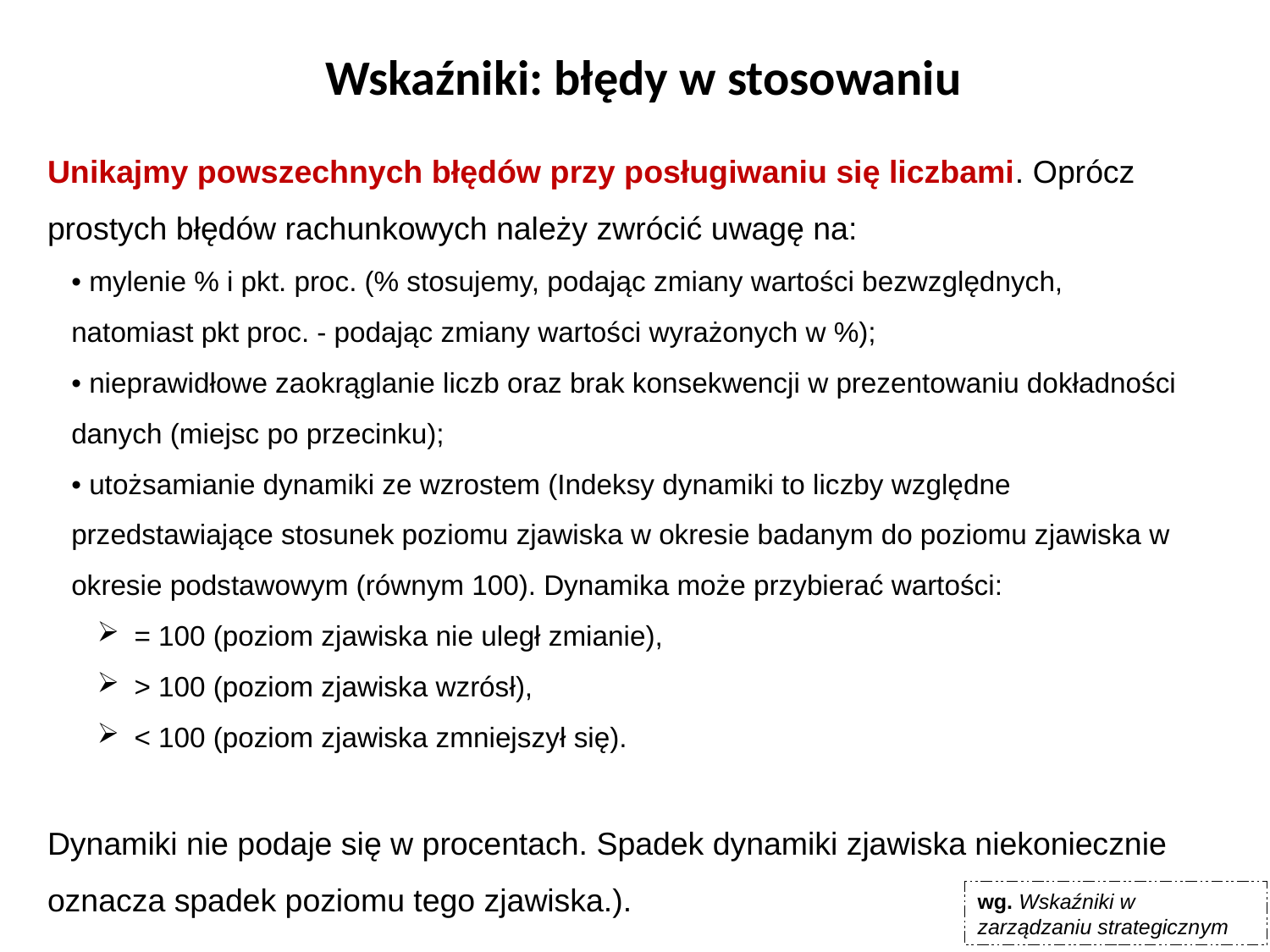

# Wskaźniki: błędy w stosowaniu
Unikajmy powszechnych błędów przy posługiwaniu się liczbami. Oprócz prostych błędów rachunkowych należy zwrócić uwagę na:
• mylenie % i pkt. proc. (% stosujemy, podając zmiany wartości bezwzględnych, natomiast pkt proc. - podając zmiany wartości wyrażonych w %);
• nieprawidłowe zaokrąglanie liczb oraz brak konsekwencji w prezentowaniu dokładności danych (miejsc po przecinku);
• utożsamianie dynamiki ze wzrostem (Indeksy dynamiki to liczby względne
przedstawiające stosunek poziomu zjawiska w okresie badanym do poziomu zjawiska w okresie podstawowym (równym 100). Dynamika może przybierać wartości:
= 100 (poziom zjawiska nie uległ zmianie),
> 100 (poziom zjawiska wzrósł),
< 100 (poziom zjawiska zmniejszył się).

Dynamiki nie podaje się w procentach. Spadek dynamiki zjawiska niekoniecznie oznacza spadek poziomu tego zjawiska.).
wg. Wskaźniki w zarządzaniu strategicznym
98